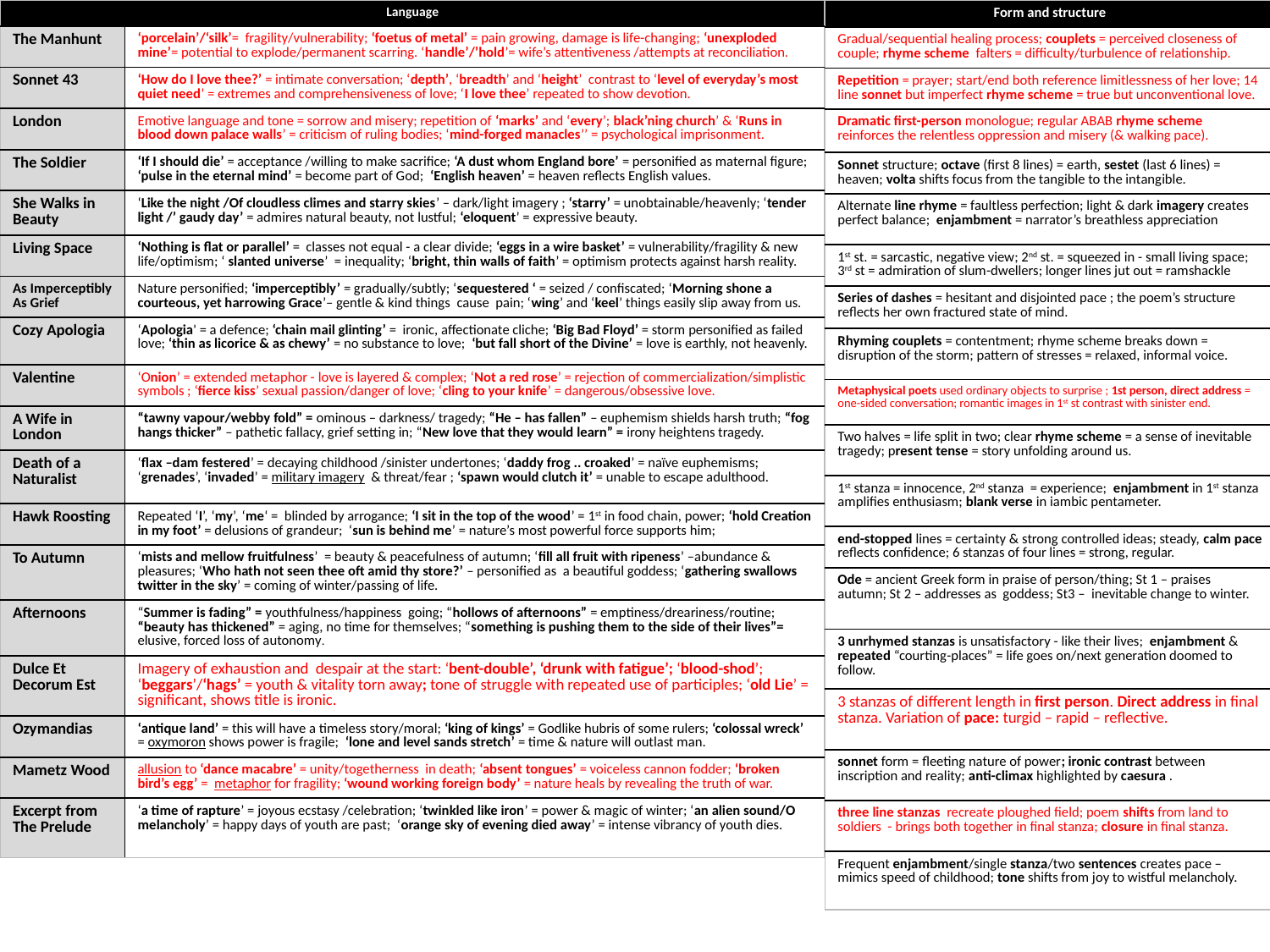

| Language |  |
| --- | --- |
| The Manhunt | ‘porcelain’/‘silk’= fragility/vulnerability; ‘foetus of metal’ = pain growing, damage is life-changing; ‘unexploded mine’= potential to explode/permanent scarring. ‘handle’/’hold’= wife’s attentiveness /attempts at reconciliation. |
| Sonnet 43 | ‘How do I love thee?’ = intimate conversation; ‘depth’, ‘breadth’ and ‘height’ contrast to ‘level of everyday’s most quiet need’ = extremes and comprehensiveness of love; ‘I love thee’ repeated to show devotion. |
| London | Emotive language and tone = sorrow and misery; repetition of ‘marks’ and ‘every’; black’ning church’ & ‘Runs in blood down palace walls’ = criticism of ruling bodies; ‘mind-forged manacles’’ = psychological imprisonment. |
| The Soldier | ‘If I should die’ = acceptance /willing to make sacrifice; ‘A dust whom England bore’ = personified as maternal figure; ‘pulse in the eternal mind’ = become part of God; ‘English heaven’ = heaven reflects English values. |
| She Walks in Beauty | ‘Like the night /Of cloudless climes and starry skies’ – dark/light imagery ; ‘starry’ = unobtainable/heavenly; ‘tender light /’ gaudy day’ = admires natural beauty, not lustful; ‘eloquent’ = expressive beauty. |
| Living Space | ‘Nothing is flat or parallel’ = classes not equal - a clear divide; ‘eggs in a wire basket’ = vulnerability/fragility & new life/optimism; ‘ slanted universe’ = inequality; ‘bright, thin walls of faith’ = optimism protects against harsh reality. |
| As Imperceptibly As Grief | Nature personified; ‘imperceptibly’ = gradually/subtly; ‘sequestered ‘ = seized / confiscated; ‘Morning shone a courteous, yet harrowing Grace’– gentle & kind things cause pain; ‘wing’ and ‘keel’ things easily slip away from us. |
| Cozy Apologia | ‘Apologia' = a defence; ‘chain mail glinting’ = ironic, affectionate cliche; ‘Big Bad Floyd’ = storm personified as failed love; ‘thin as licorice & as chewy’ = no substance to love; ‘but fall short of the Divine’ = love is earthly, not heavenly. |
| Valentine | ‘Onion’ = extended metaphor - love is layered & complex; ‘Not a red rose’ = rejection of commercialization/simplistic symbols ; ‘fierce kiss’ sexual passion/danger of love; ‘cling to your knife’ = dangerous/obsessive love. |
| A Wife in London | “tawny vapour/webby fold” = ominous – darkness/ tragedy; “He – has fallen” – euphemism shields harsh truth; “fog hangs thicker” – pathetic fallacy, grief setting in; “New love that they would learn” = irony heightens tragedy. |
| Death of a Naturalist | ‘flax –dam festered’ = decaying childhood /sinister undertones; ‘daddy frog .. croaked’ = naïve euphemisms; ‘grenades’, ‘invaded’ = military imagery & threat/fear ; ‘spawn would clutch it’ = unable to escape adulthood. |
| Hawk Roosting | Repeated ‘I’, ‘my’, ‘me‘ = blinded by arrogance; ‘I sit in the top of the wood’ = 1st in food chain, power; ‘hold Creation in my foot’ = delusions of grandeur; ‘sun is behind me’ = nature’s most powerful force supports him; |
| To Autumn | ‘mists and mellow fruitfulness’ = beauty & peacefulness of autumn; ‘fill all fruit with ripeness’ –abundance & pleasures; ‘Who hath not seen thee oft amid thy store?’ – personified as a beautiful goddess; ‘gathering swallows twitter in the sky’ = coming of winter/passing of life. |
| Afternoons | “Summer is fading” = youthfulness/happiness going; “hollows of afternoons” = emptiness/dreariness/routine; “beauty has thickened” = aging, no time for themselves; “something is pushing them to the side of their lives”= elusive, forced loss of autonomy. |
| Dulce Et Decorum Est | Imagery of exhaustion and despair at the start: ‘bent-double’, ‘drunk with fatigue’; ‘blood-shod’; ‘beggars’/‘hags’ = youth & vitality torn away; tone of struggle with repeated use of participles; ‘old Lie’ = significant, shows title is ironic. |
| Ozymandias | ‘antique land’ = this will have a timeless story/moral; ‘king of kings’ = Godlike hubris of some rulers; ‘colossal wreck’ = oxymoron shows power is fragile; ‘lone and level sands stretch’ = time & nature will outlast man. |
| Mametz Wood | allusion to ‘dance macabre’ = unity/togetherness in death; ‘absent tongues’ = voiceless cannon fodder; ‘broken bird’s egg’ = metaphor for fragility; ‘wound working foreign body’ = nature heals by revealing the truth of war. |
| Excerpt from The Prelude | ‘a time of rapture’ = joyous ecstasy /celebration; ‘twinkled like iron’ = power & magic of winter; ‘an alien sound/O melancholy’ = happy days of youth are past; ‘orange sky of evening died away’ = intense vibrancy of youth dies. |
| Form and structure |
| --- |
| Gradual/sequential healing process; couplets = perceived closeness of couple; rhyme scheme falters = difficulty/turbulence of relationship. |
| Repetition = prayer; start/end both reference limitlessness of her love; 14 line sonnet but imperfect rhyme scheme = true but unconventional love. |
| Dramatic first-person monologue; regular ABAB rhyme scheme reinforces the relentless oppression and misery (& walking pace). |
| Sonnet structure; octave (first 8 lines) = earth, sestet (last 6 lines) = heaven; volta shifts focus from the tangible to the intangible. |
| Alternate line rhyme = faultless perfection; light & dark imagery creates perfect balance; enjambment = narrator’s breathless appreciation |
| 1st st. = sarcastic, negative view; 2nd st. = squeezed in - small living space; 3rd st = admiration of slum-dwellers; longer lines jut out = ramshackle |
| Series of dashes = hesitant and disjointed pace ; the poem’s structure reflects her own fractured state of mind. |
| Rhyming couplets = contentment; rhyme scheme breaks down = disruption of the storm; pattern of stresses = relaxed, informal voice. |
| Metaphysical poets used ordinary objects to surprise ; 1st person, direct address = one-sided conversation; romantic images in 1st st contrast with sinister end. |
| Two halves = life split in two; clear rhyme scheme = a sense of inevitable tragedy; present tense = story unfolding around us. |
| 1st stanza = innocence, 2nd stanza = experience; enjambment in 1st stanza amplifies enthusiasm; blank verse in iambic pentameter. |
| end-stopped lines = certainty & strong controlled ideas; steady, calm pace reflects confidence; 6 stanzas of four lines = strong, regular. |
| Ode = ancient Greek form in praise of person/thing; St 1 – praises autumn; St 2 – addresses as goddess; St3 – inevitable change to winter. |
| 3 unrhymed stanzas is unsatisfactory - like their lives; enjambment & repeated “courting-places” = life goes on/next generation doomed to follow. |
| 3 stanzas of different length in first person. Direct address in final stanza. Variation of pace: turgid – rapid – reflective. |
| sonnet form = fleeting nature of power; ironic contrast between inscription and reality; anti-climax highlighted by caesura . |
| three line stanzas recreate ploughed field; poem shifts from land to soldiers - brings both together in final stanza; closure in final stanza. |
| Frequent enjambment/single stanza/two sentences creates pace – mimics speed of childhood; tone shifts from joy to wistful melancholy. |